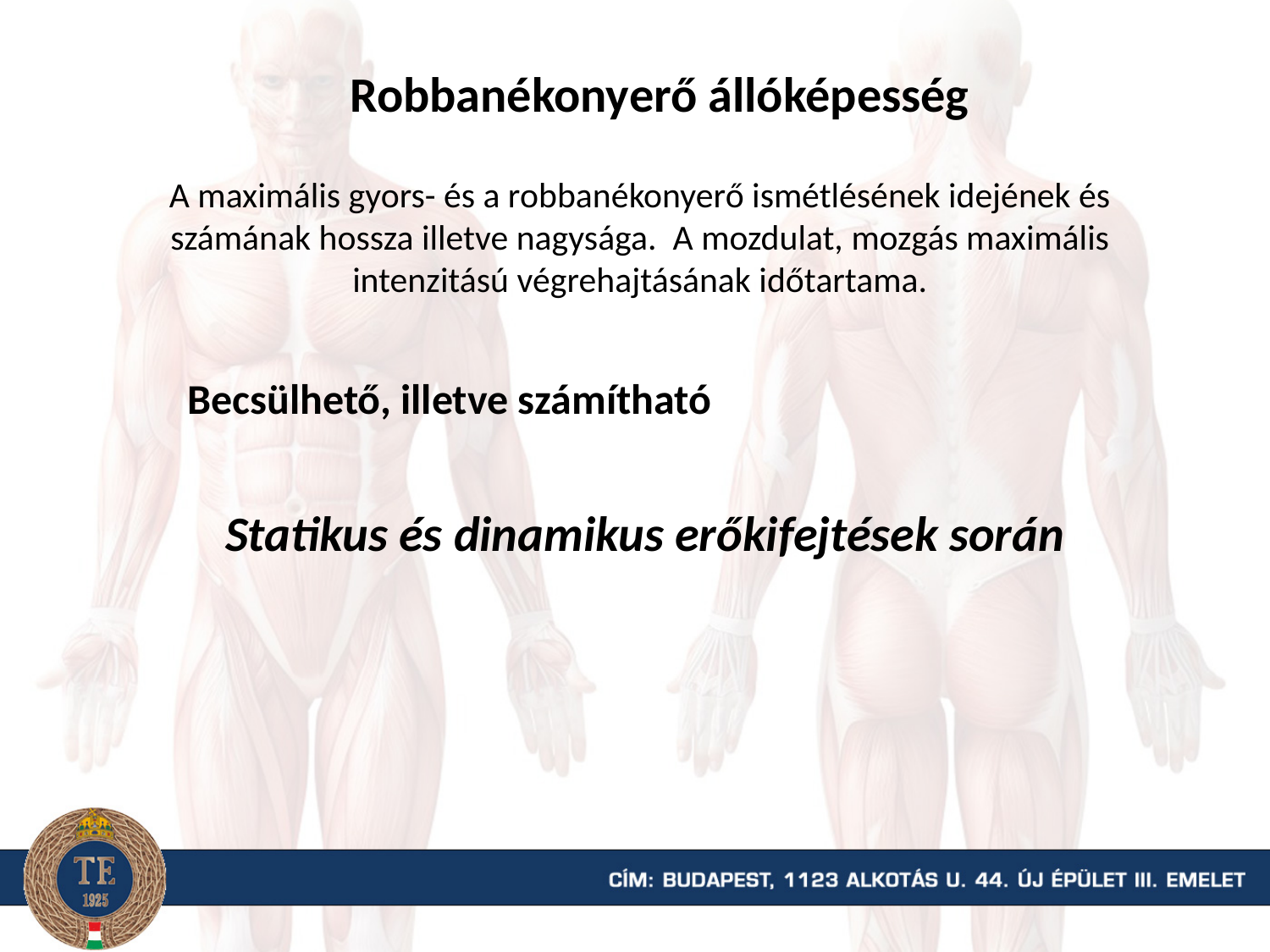

Robbanékonyerő állóképesség
A maximális gyors- és a robbanékonyerő ismétlésének idejének és számának hossza illetve nagysága.  A mozdulat, mozgás maximális intenzitású végrehajtásának időtartama.
Becsülhető, illetve számítható
Statikus és dinamikus erőkifejtések során